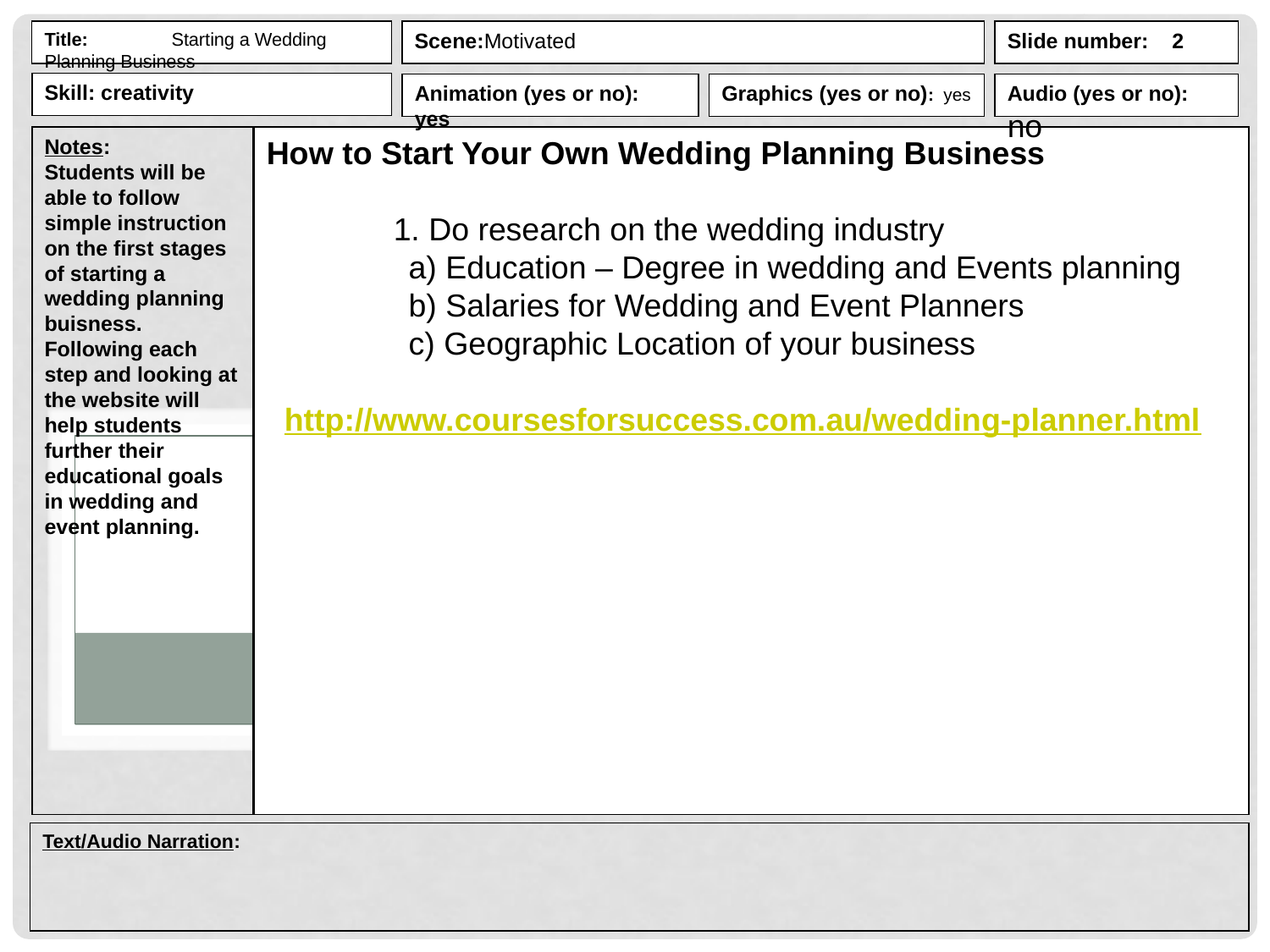

Title:	Starting a Wedding Planning Business
Scene:Motivated
Slide number:    2
Skill: creativity
Animation (yes or no):  yes

Graphics (yes or no):  yes
Audio (yes or no):
no
Notes:
Students will be able to follow simple instruction on the first stages of starting a wedding planning buisness. Following each step and looking at the website will help students further their educational goals in wedding and event planning.
How to Start Your Own Wedding Planning Business

	1. Do research on the wedding industry
                a) Education – Degree in wedding and Events planning
                b) Salaries for Wedding and Event Planners
                c) Geographic Location of your business

  http://www.coursesforsuccess.com.au/wedding-planner.html

Text/Audio Narration: